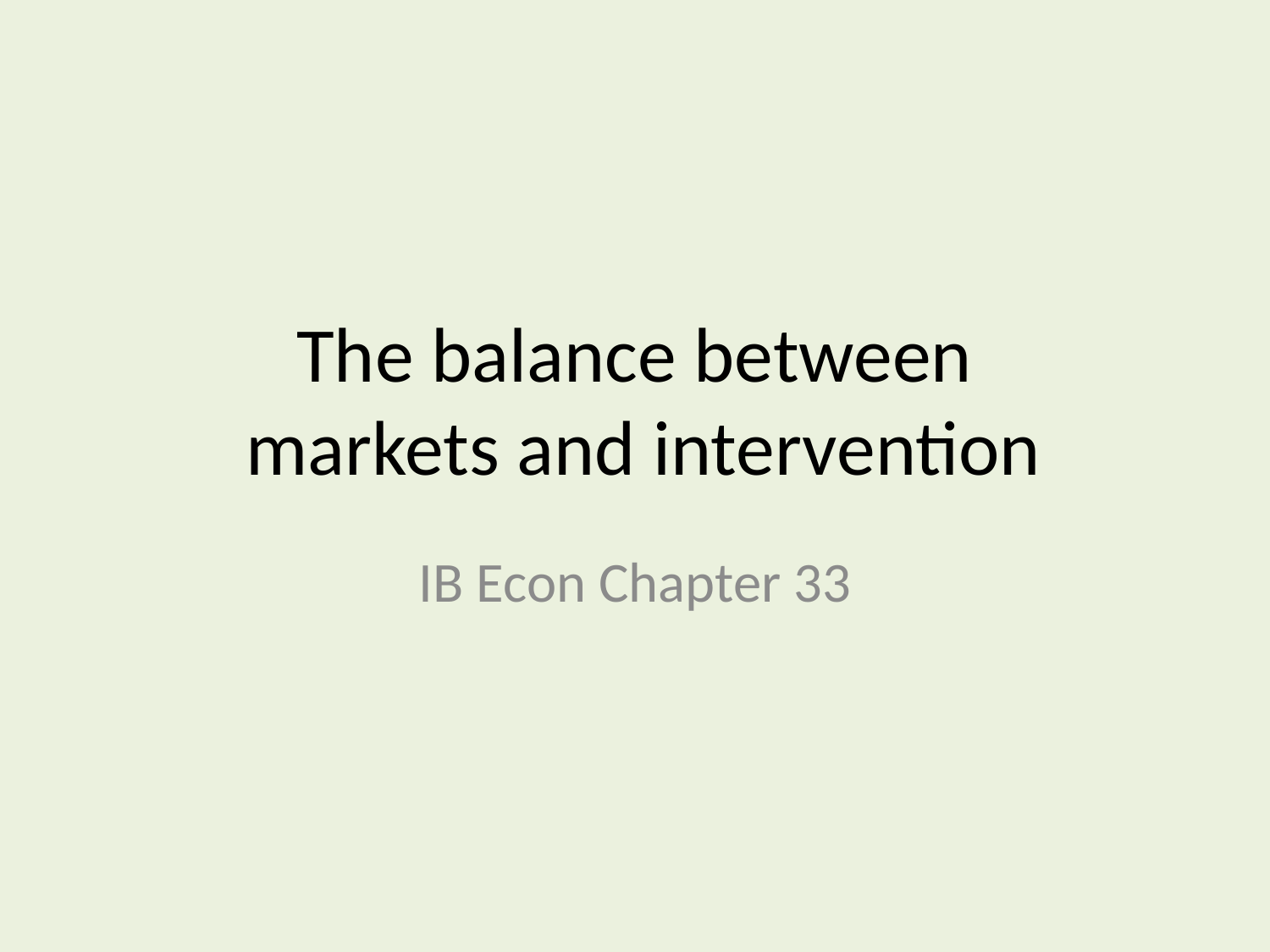

# The balance between markets and intervention
IB Econ Chapter 33